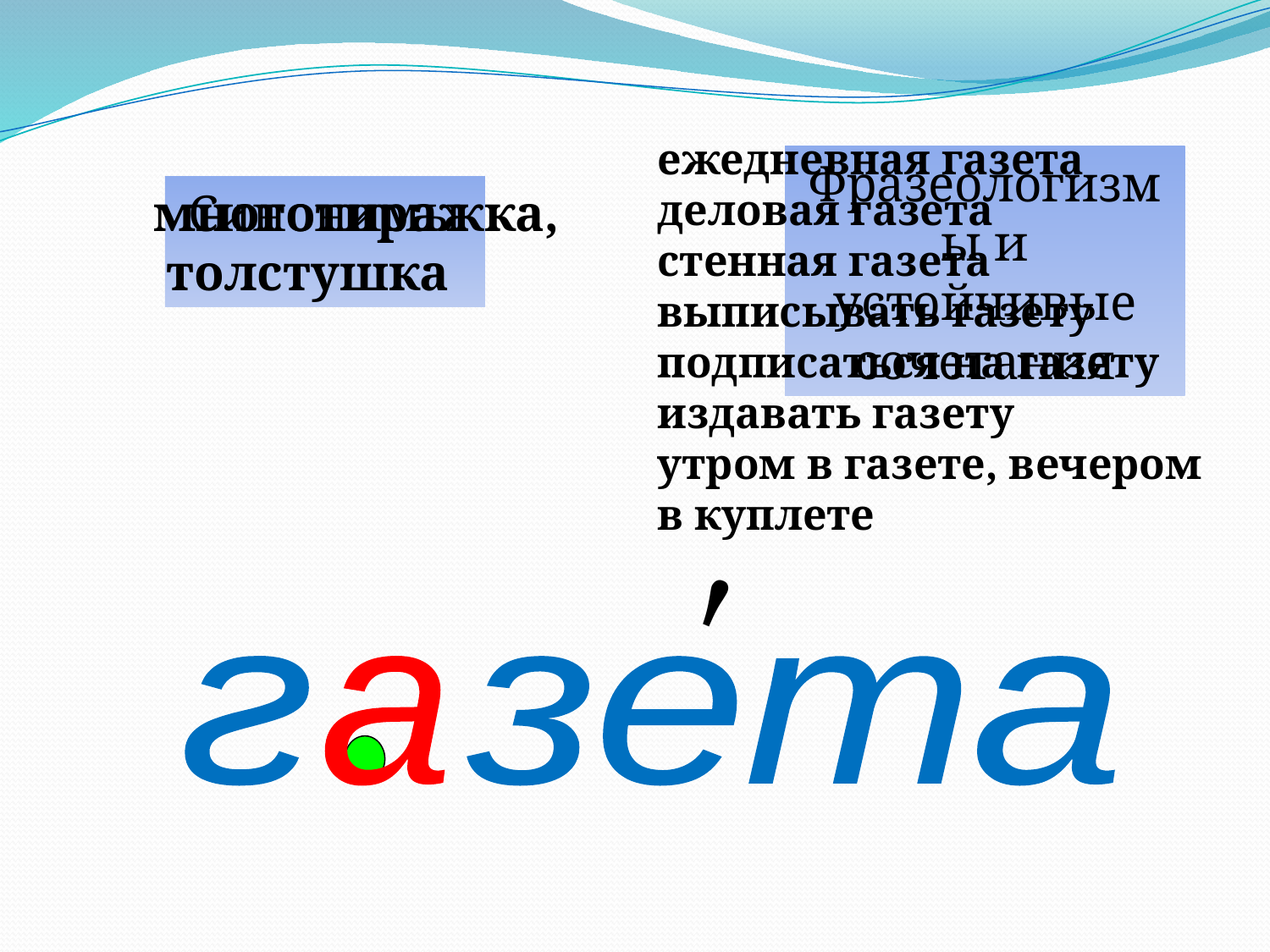

ежедневная газета
деловая газета
стенная газета
выписывать газету
подписаться на газету
издавать газету
утром в газете, вечером в куплете
Фразеологизмы и устойчивые сочетания
многотиражка,
 толстушка
Синонимы

′
г  зета
а